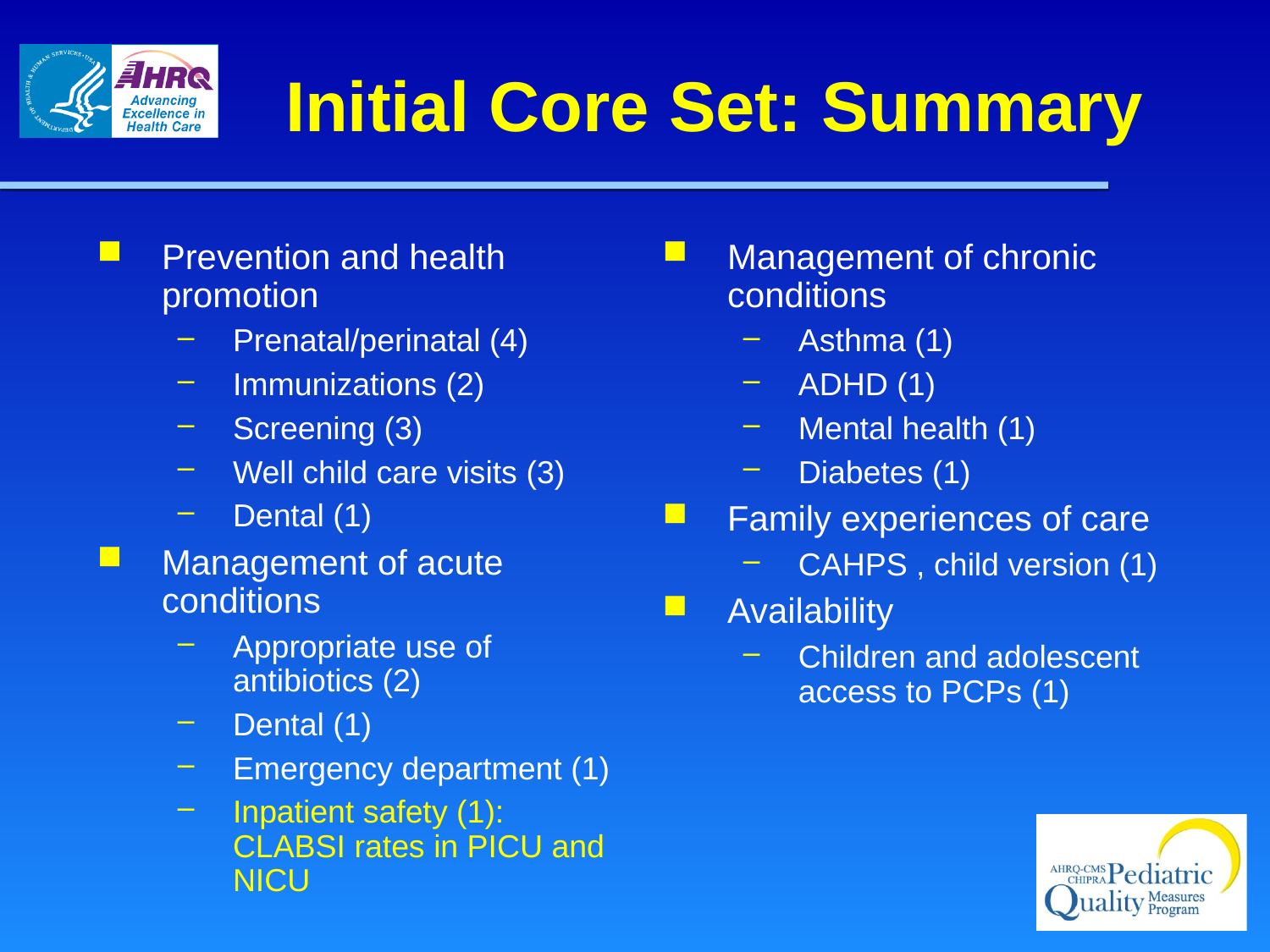

# Initial Core Set: Summary
Prevention and health promotion
Prenatal/perinatal (4)
Immunizations (2)
Screening (3)
Well child care visits (3)
Dental (1)
Management of acute conditions
Appropriate use of antibiotics (2)
Dental (1)
Emergency department (1)
Inpatient safety (1): CLABSI rates in PICU and NICU

Management of chronic conditions
Asthma (1)
ADHD (1)
Mental health (1)
Diabetes (1)
Family experiences of care
CAHPS , child version (1)
Availability
Children and adolescent access to PCPs (1)